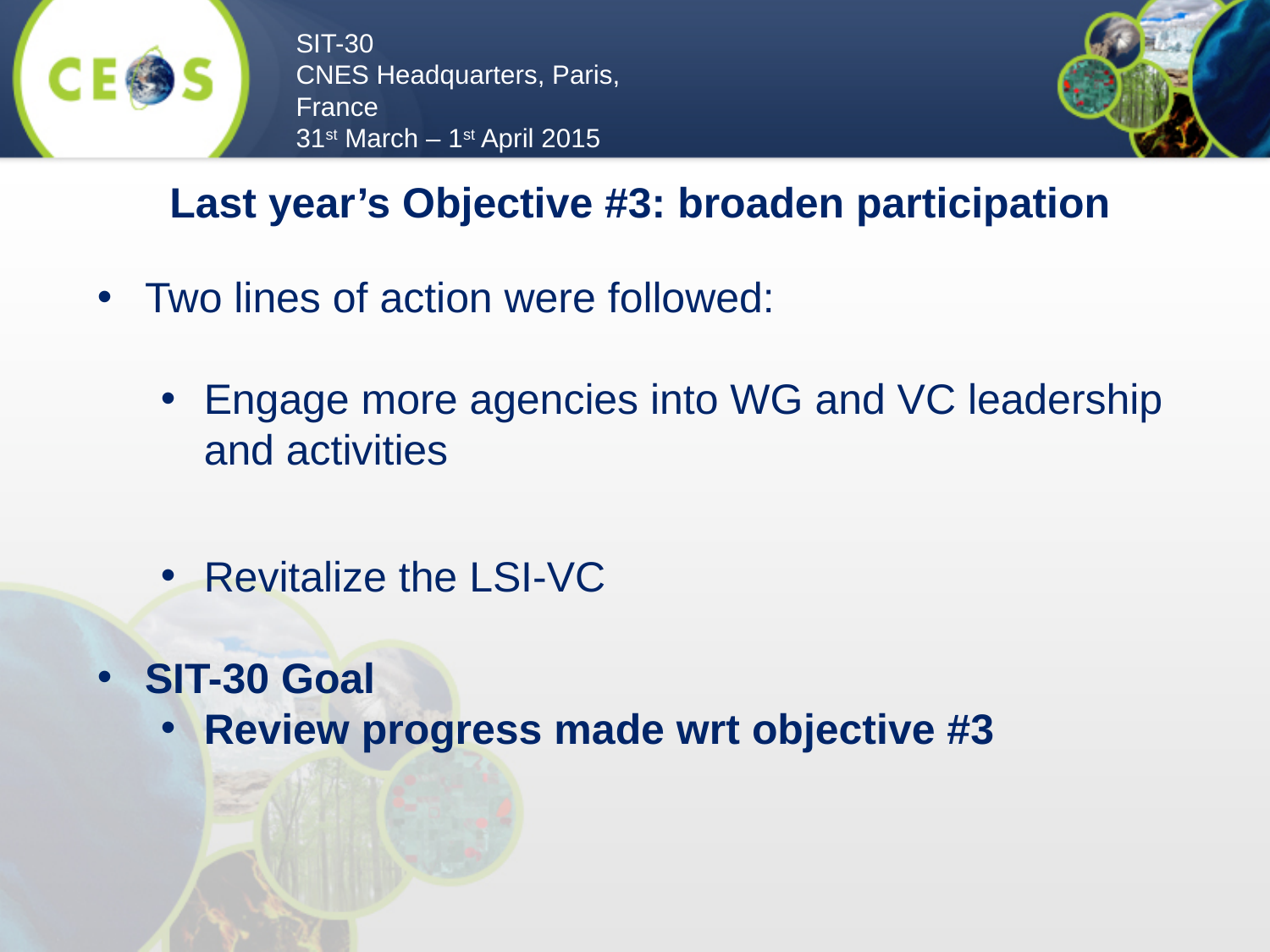

# Last year’s Objective #3: broaden participation
Two lines of action were followed:
Engage more agencies into WG and VC leadership and activities

Revitalize the LSI-VC

SIT-30 Goal
Review progress made wrt objective #3